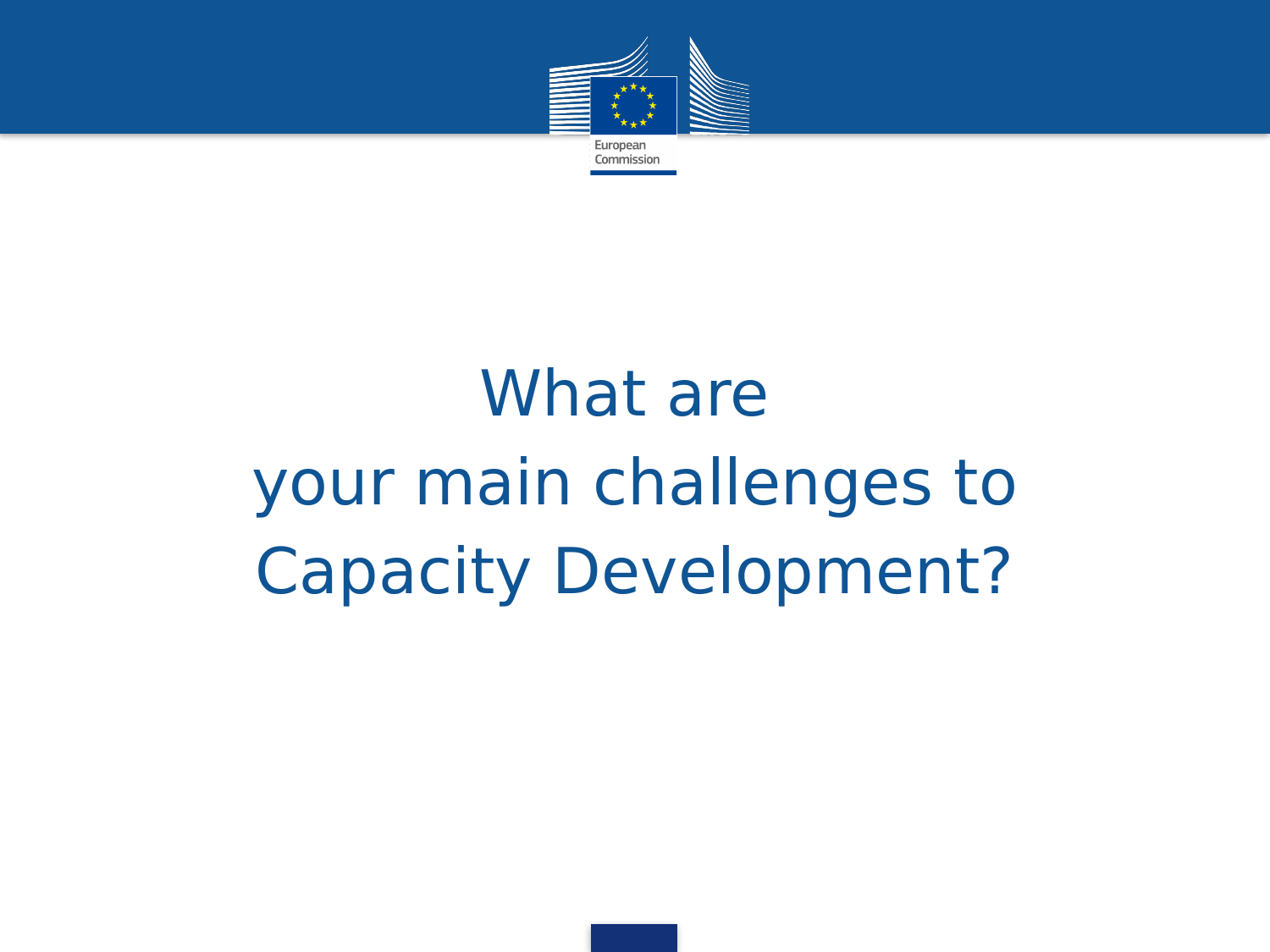

#
What are
your main challenges to
Capacity Development?